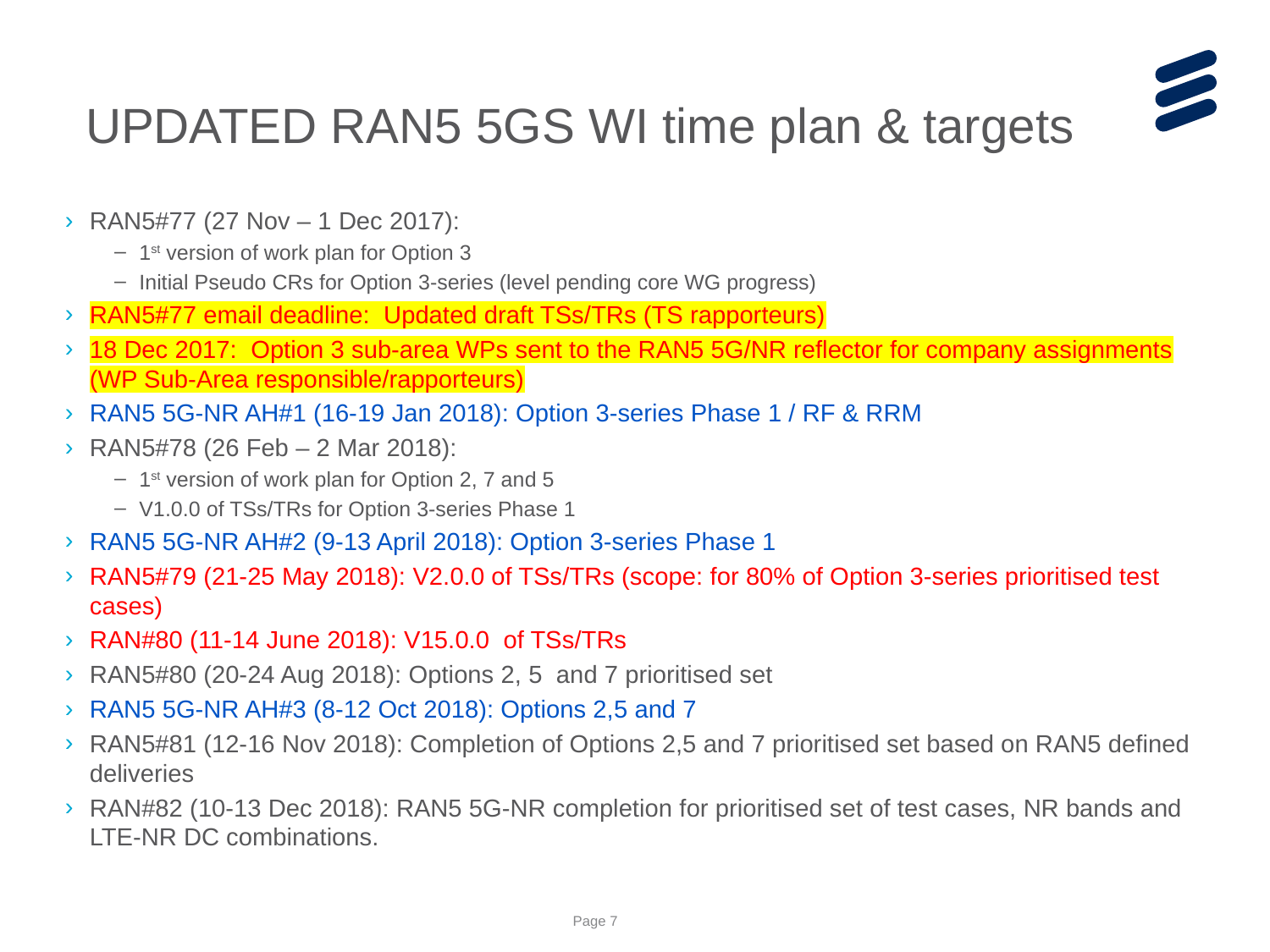

UPDATED RAN5 5GS WI time plan & targets
RAN5#77 (27 Nov – 1 Dec 2017):
1st version of work plan for Option 3
Initial Pseudo CRs for Option 3-series (level pending core WG progress)
RAN5#77 email deadline:  Updated draft TSs/TRs (TS rapporteurs)
18 Dec 2017:  Option 3 sub-area WPs sent to the RAN5 5G/NR reflector for company assignments (WP Sub-Area responsible/rapporteurs)
RAN5 5G-NR AH#1 (16-19 Jan 2018): Option 3-series Phase 1 / RF & RRM
RAN5#78 (26 Feb – 2 Mar 2018):
1st version of work plan for Option 2, 7 and 5
V1.0.0 of TSs/TRs for Option 3-series Phase 1
RAN5 5G-NR AH#2 (9-13 April 2018): Option 3-series Phase 1
RAN5#79 (21-25 May 2018): V2.0.0 of TSs/TRs (scope: for 80% of Option 3-series prioritised test cases)
RAN#80 (11-14 June 2018): V15.0.0  of TSs/TRs
RAN5#80 (20-24 Aug 2018): Options 2, 5  and 7 prioritised set
RAN5 5G-NR AH#3 (8-12 Oct 2018): Options 2,5 and 7
RAN5#81 (12-16 Nov 2018): Completion of Options 2,5 and 7 prioritised set based on RAN5 defined deliveries
RAN#82 (10-13 Dec 2018): RAN5 5G-NR completion for prioritised set of test cases, NR bands and LTE-NR DC combinations.